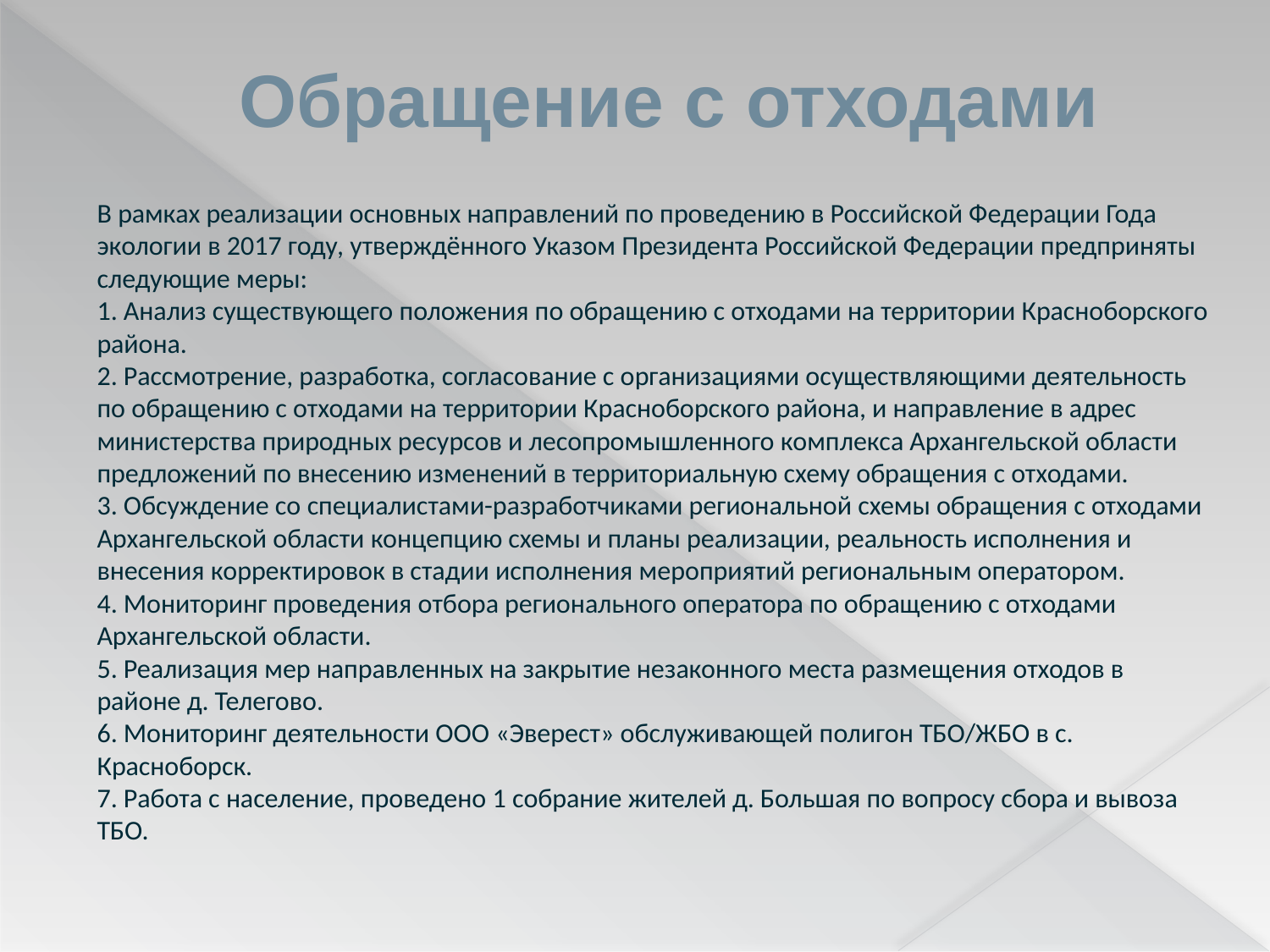

# Обращение с отходами

В рамках реализации основных направлений по проведению в Российской Федерации Года экологии в 2017 году, утверждённого Указом Президента Российской Федерации предприняты следующие меры:
1. Анализ существующего положения по обращению с отходами на территории Красноборского района.
2. Рассмотрение, разработка, согласование с организациями осуществляющими деятельность по обращению с отходами на территории Красноборского района, и направление в адрес министерства природных ресурсов и лесопромышленного комплекса Архангельской области предложений по внесению изменений в территориальную схему обращения с отходами.
3. Обсуждение со специалистами-разработчиками региональной схемы обращения с отходами Архангельской области концепцию схемы и планы реализации, реальность исполнения и внесения корректировок в стадии исполнения мероприятий региональным оператором.
4. Мониторинг проведения отбора регионального оператора по обращению с отходами Архангельской области.
5. Реализация мер направленных на закрытие незаконного места размещения отходов в районе д. Телегово.
6. Мониторинг деятельности ООО «Эверест» обслуживающей полигон ТБО/ЖБО в с. Красноборск.
7. Работа с население, проведено 1 собрание жителей д. Большая по вопросу сбора и вывоза ТБО.